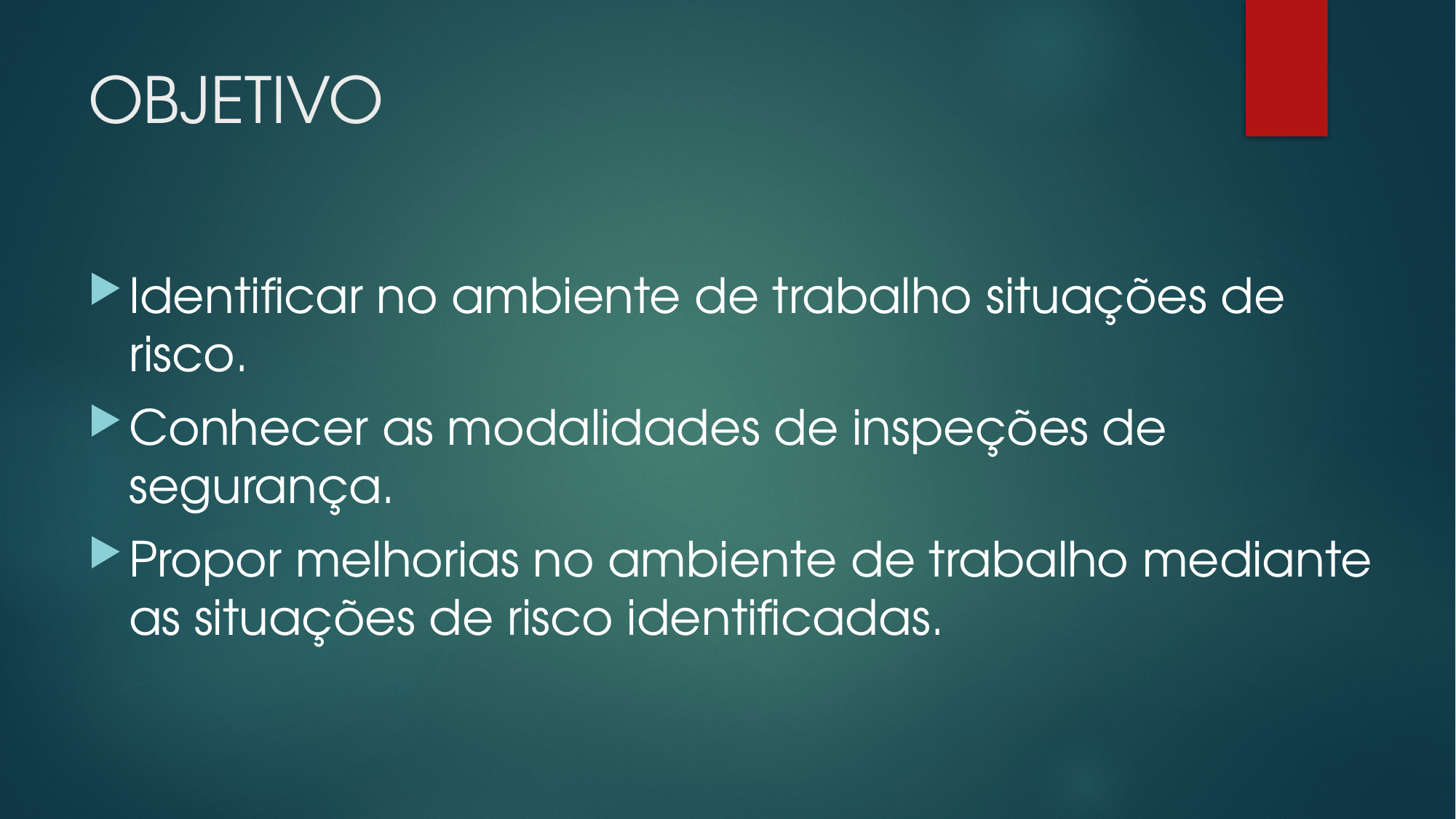

# OBJETIVO

Identificar no ambiente de trabalho situações de risco.
Conhecer as modalidades de inspeções de segurança.
Propor melhorias no ambiente de trabalho mediante as situações de risco identificadas.